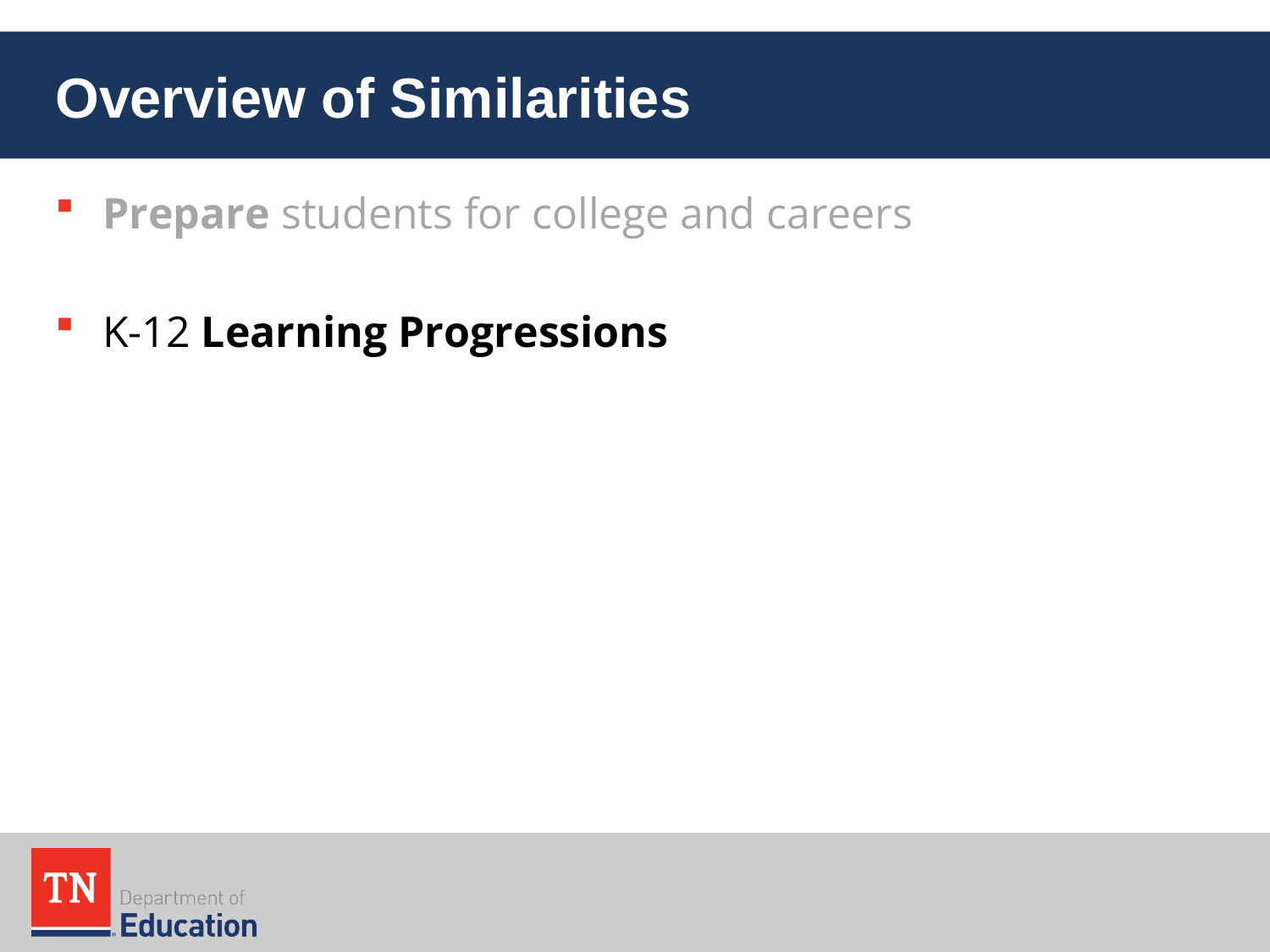

# Overview of Similarities
Prepare students for college and careers

K-12 Learning Progressions